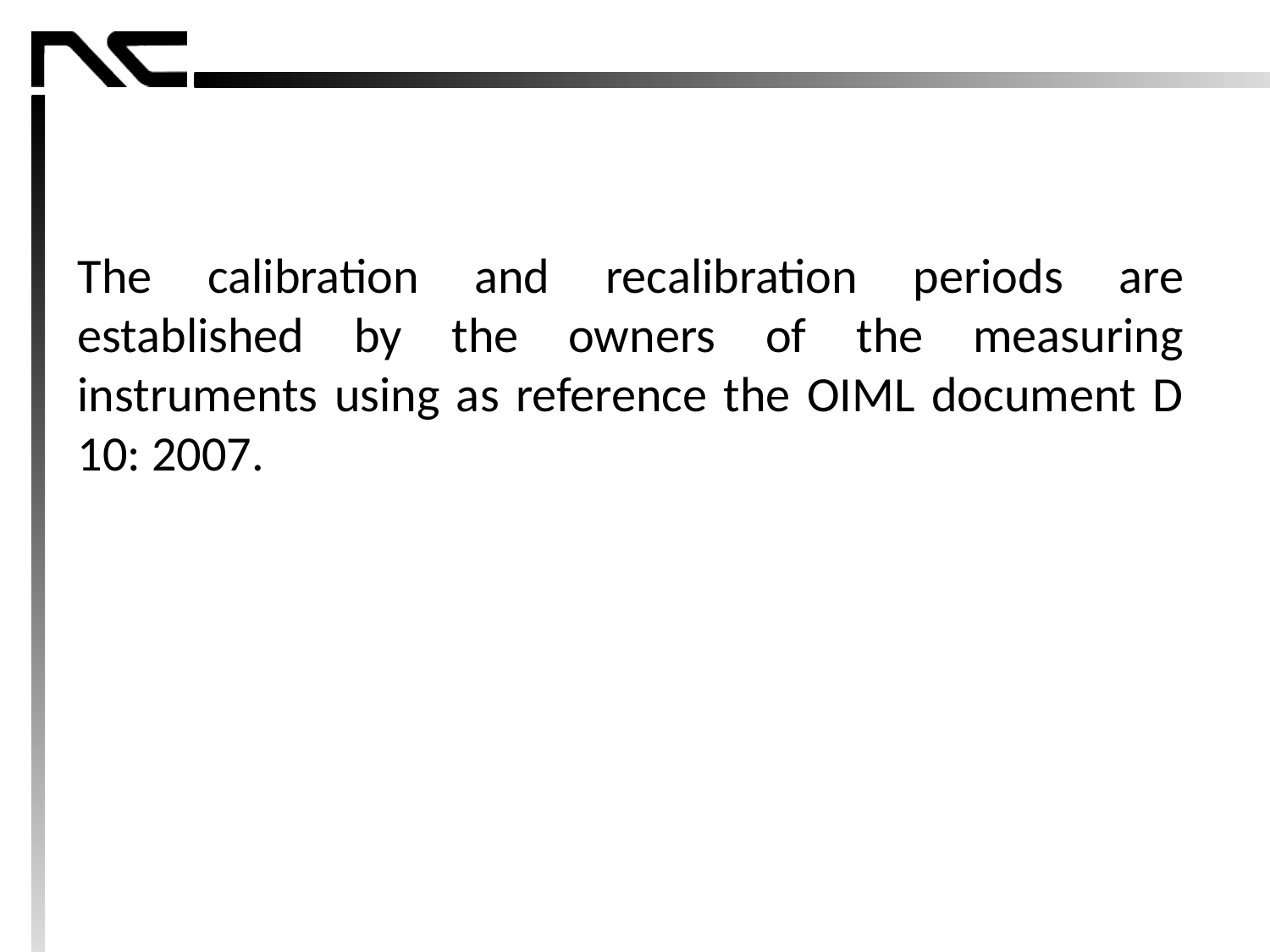

# The calibration and recalibration periods are established by the owners of the measuring instruments using as reference the OIML document D 10: 2007.